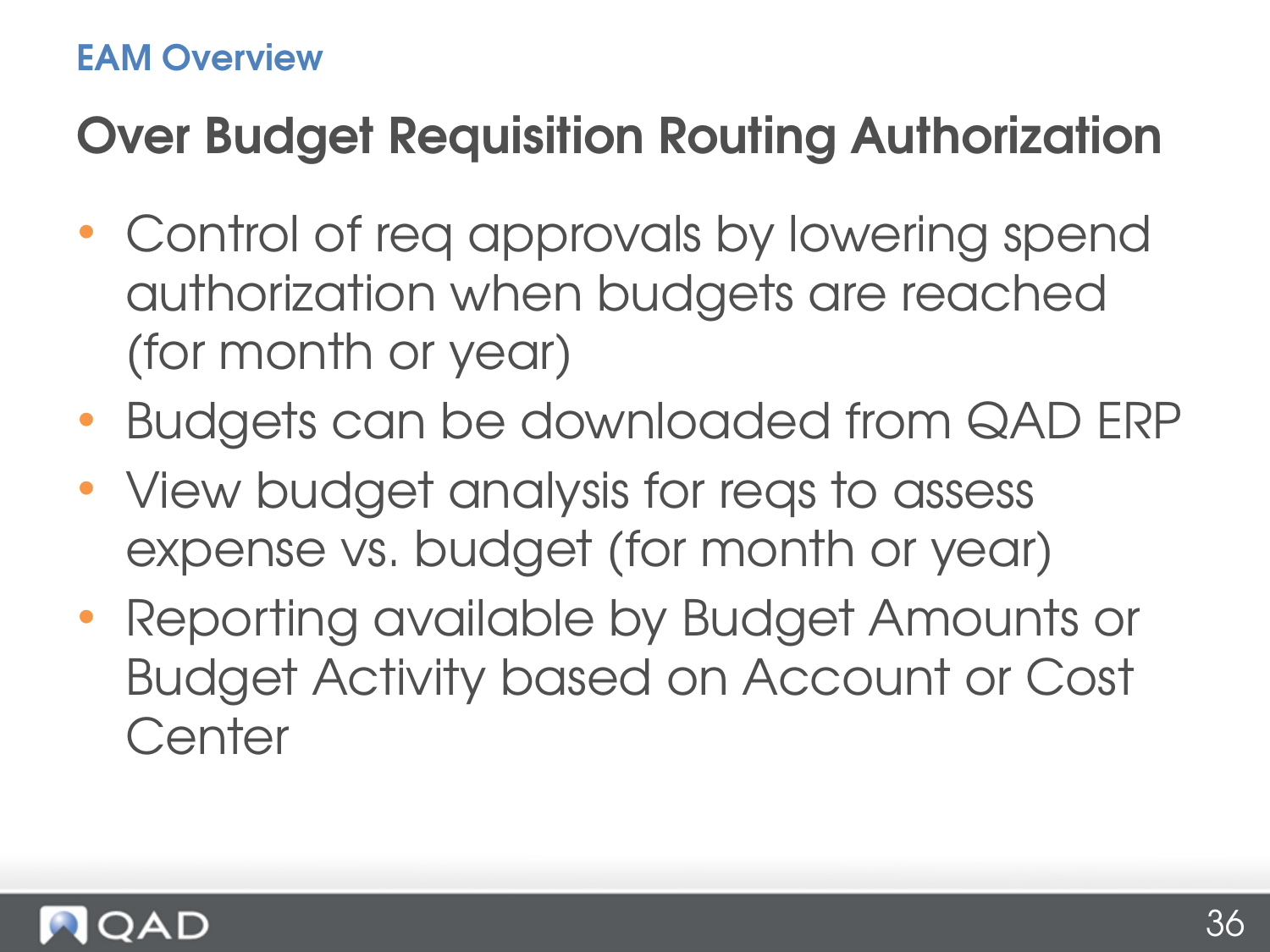

EAM Overview
# Over Budget Requisition Routing Authorization
Control of req approvals by lowering spend authorization when budgets are reached (for month or year)
Budgets can be downloaded from QAD ERP
View budget analysis for reqs to assess expense vs. budget (for month or year)
Reporting available by Budget Amounts or Budget Activity based on Account or Cost Center

36